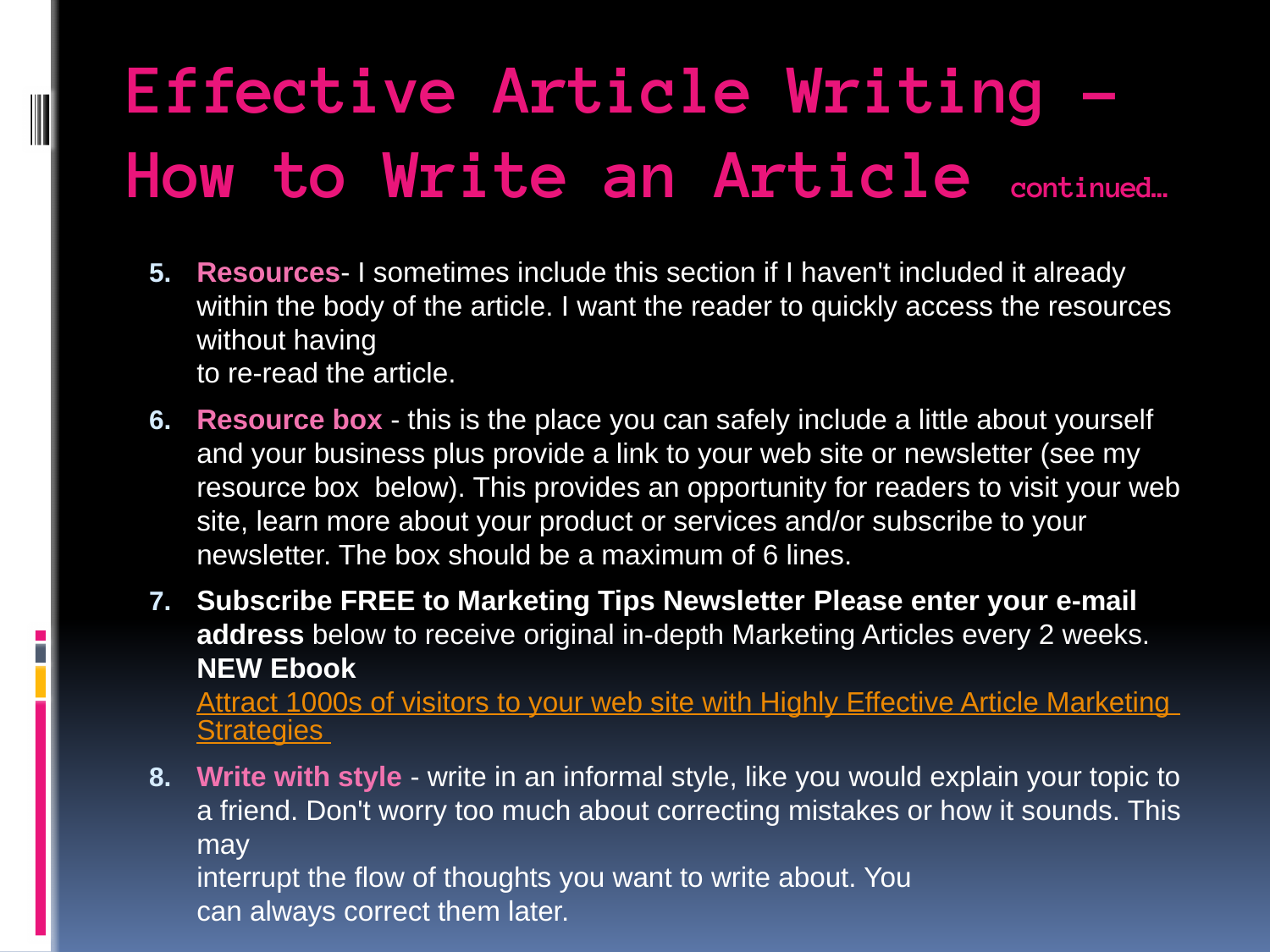

# Effective Article Writing - How to Write an Article continued…
Resources- I sometimes include this section if I haven't included it already within the body of the article. I want the reader to quickly access the resources without having
to re-read the article.
Resource box - this is the place you can safely include a little about yourself and your business plus provide a link to your web site or newsletter (see my resource box  below). This provides an opportunity for readers to visit your web site, learn more about your product or services and/or subscribe to your newsletter. The box should be a maximum of 6 lines.
Subscribe FREE to Marketing Tips Newsletter Please enter your e-mail address below to receive original in-depth Marketing Articles every 2 weeks. NEW Ebook
Attract 1000s of visitors to your web site with Highly Effective Article Marketing Strategies
Write with style - write in an informal style, like you would explain your topic to a friend. Don't worry too much about correcting mistakes or how it sounds. This may
interrupt the flow of thoughts you want to write about. You
can always correct them later.